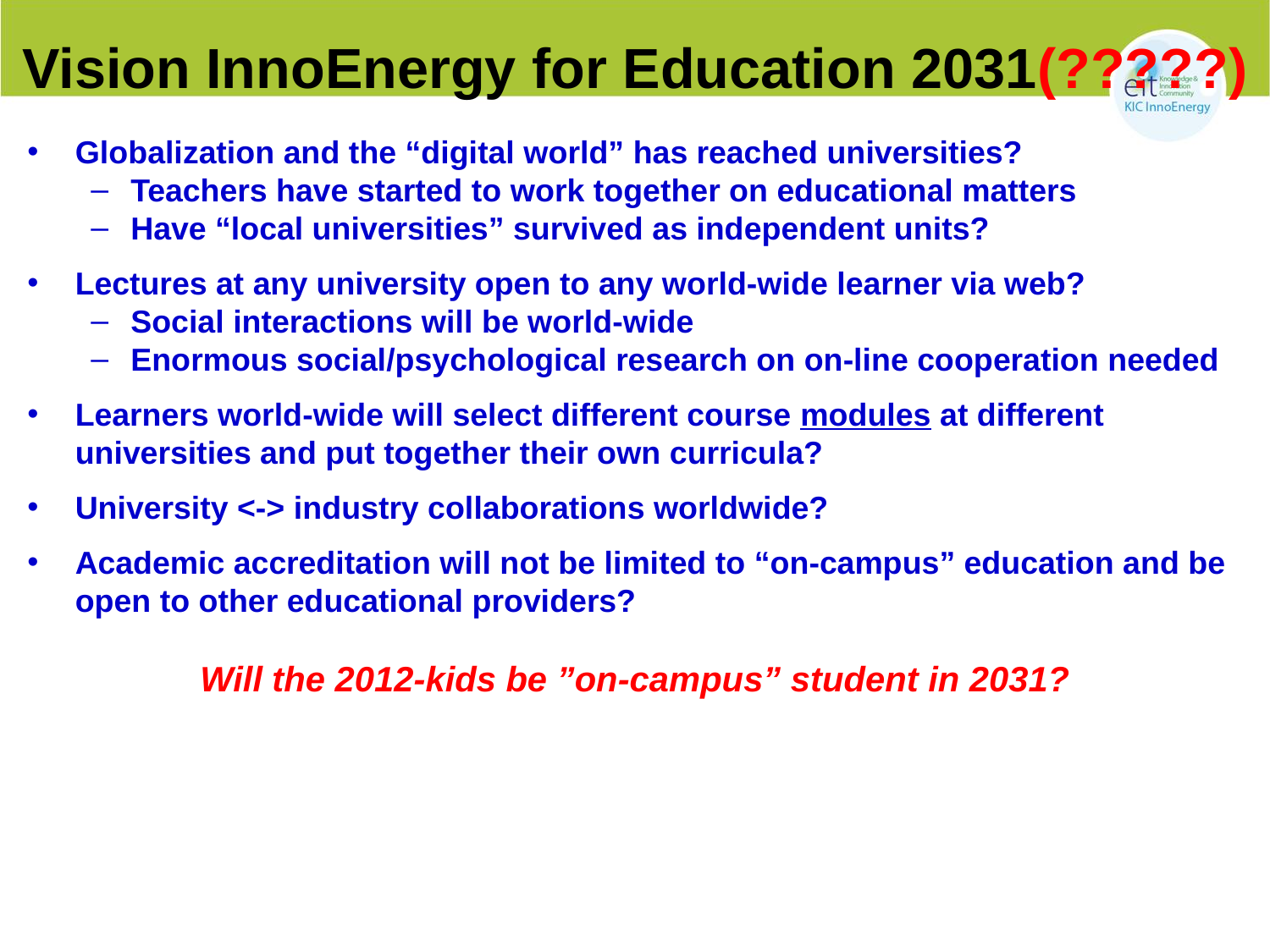

# Vision InnoEnergy for Education 2031(?????)
Globalization and the “digital world” has reached universities?
Teachers have started to work together on educational matters
Have “local universities” survived as independent units?

Lectures at any university open to any world-wide learner via web?
Social interactions will be world-wide
Enormous social/psychological research on on-line cooperation needed

Learners world-wide will select different course modules at different universities and put together their own curricula?

University <-> industry collaborations worldwide?

Academic accreditation will not be limited to “on-campus” education and be open to other educational providers?

Will the 2012-kids be ”on-campus” student in 2031?